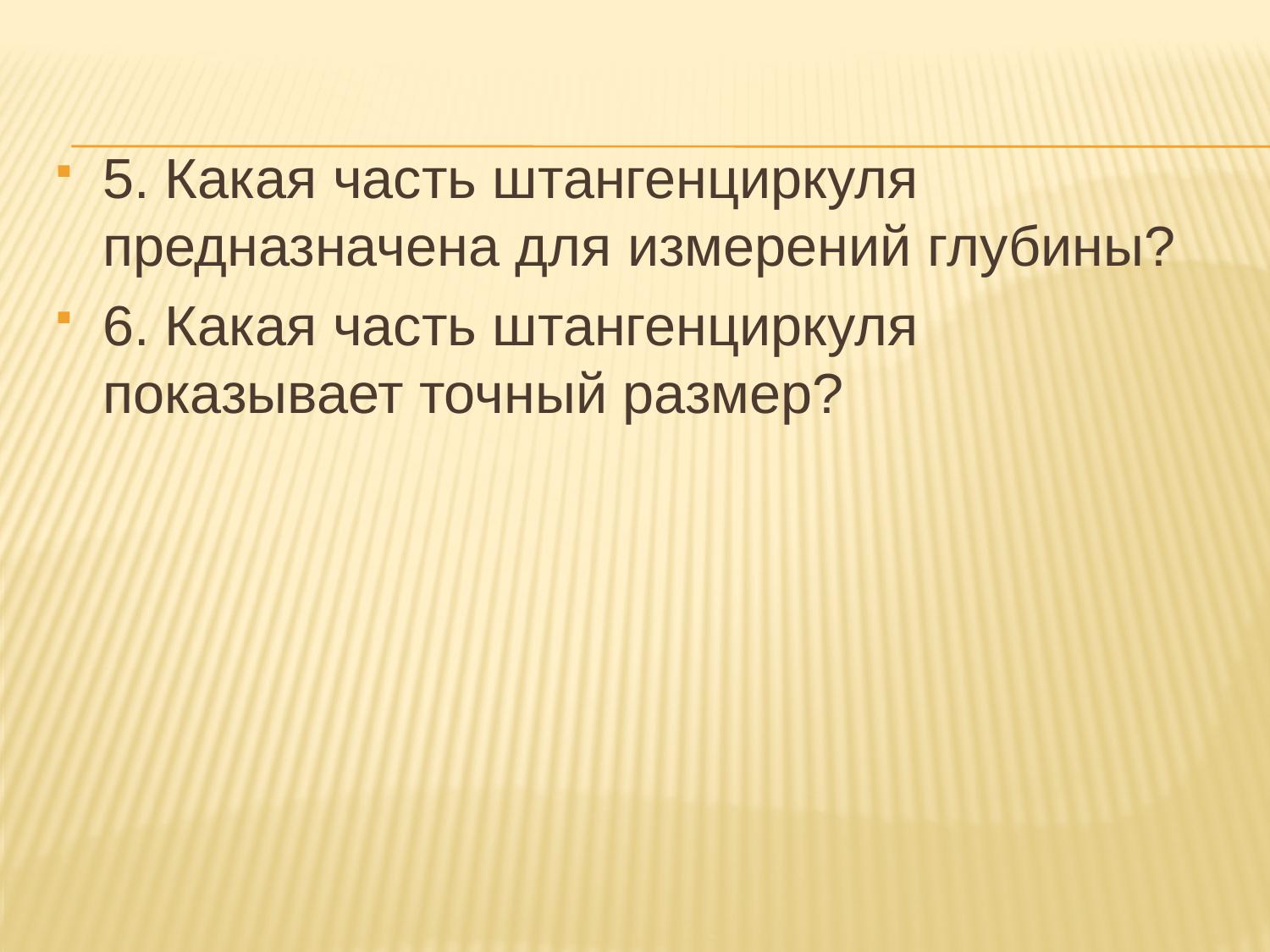

5. Какая часть штангенциркуля предназначена для измерений глубины?
6. Какая часть штангенциркуля показывает точный размер?